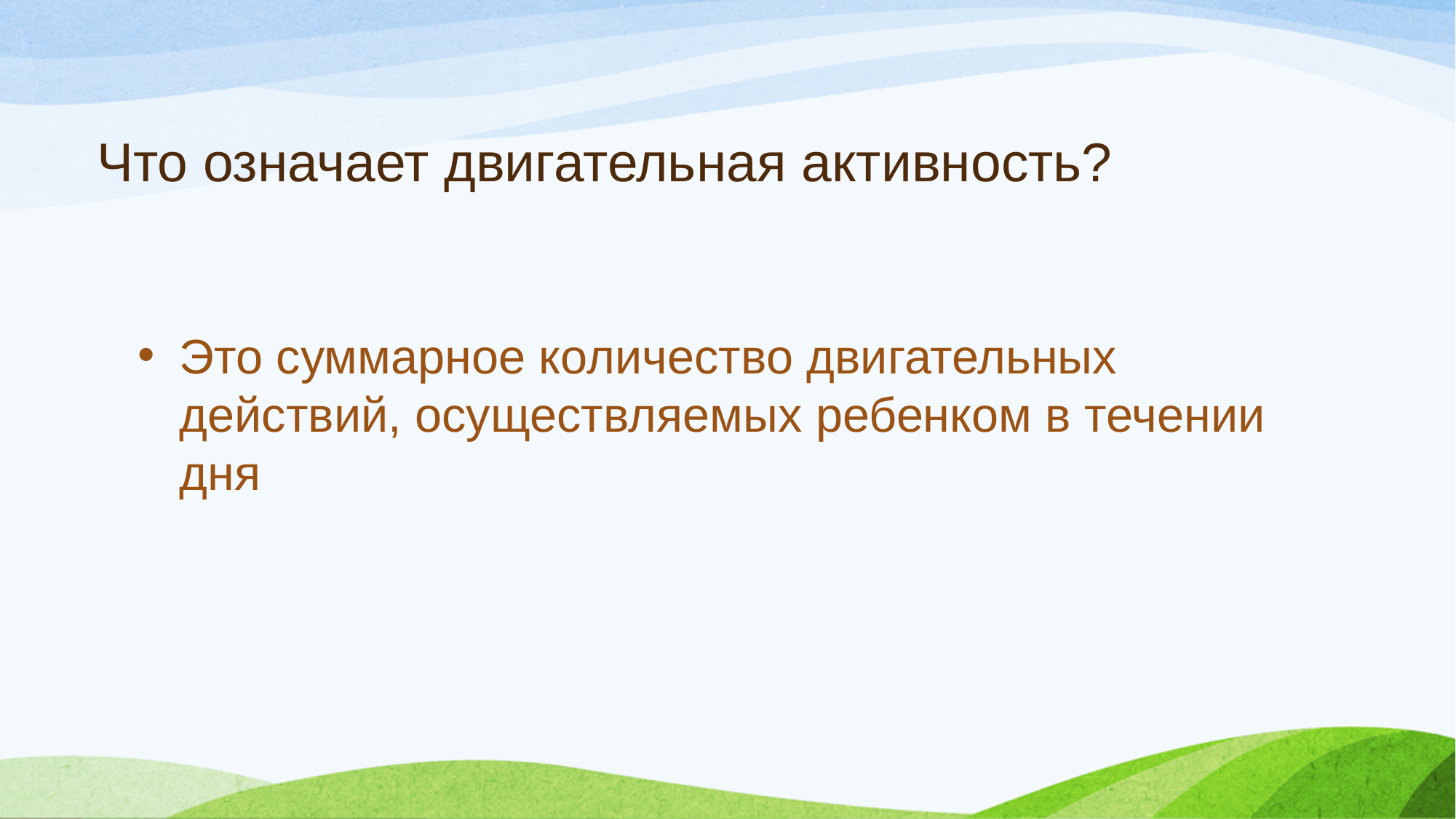

# Что означает двигательная активность?
Это суммарное количество двигательных действий, осуществляемых ребенком в течении дня